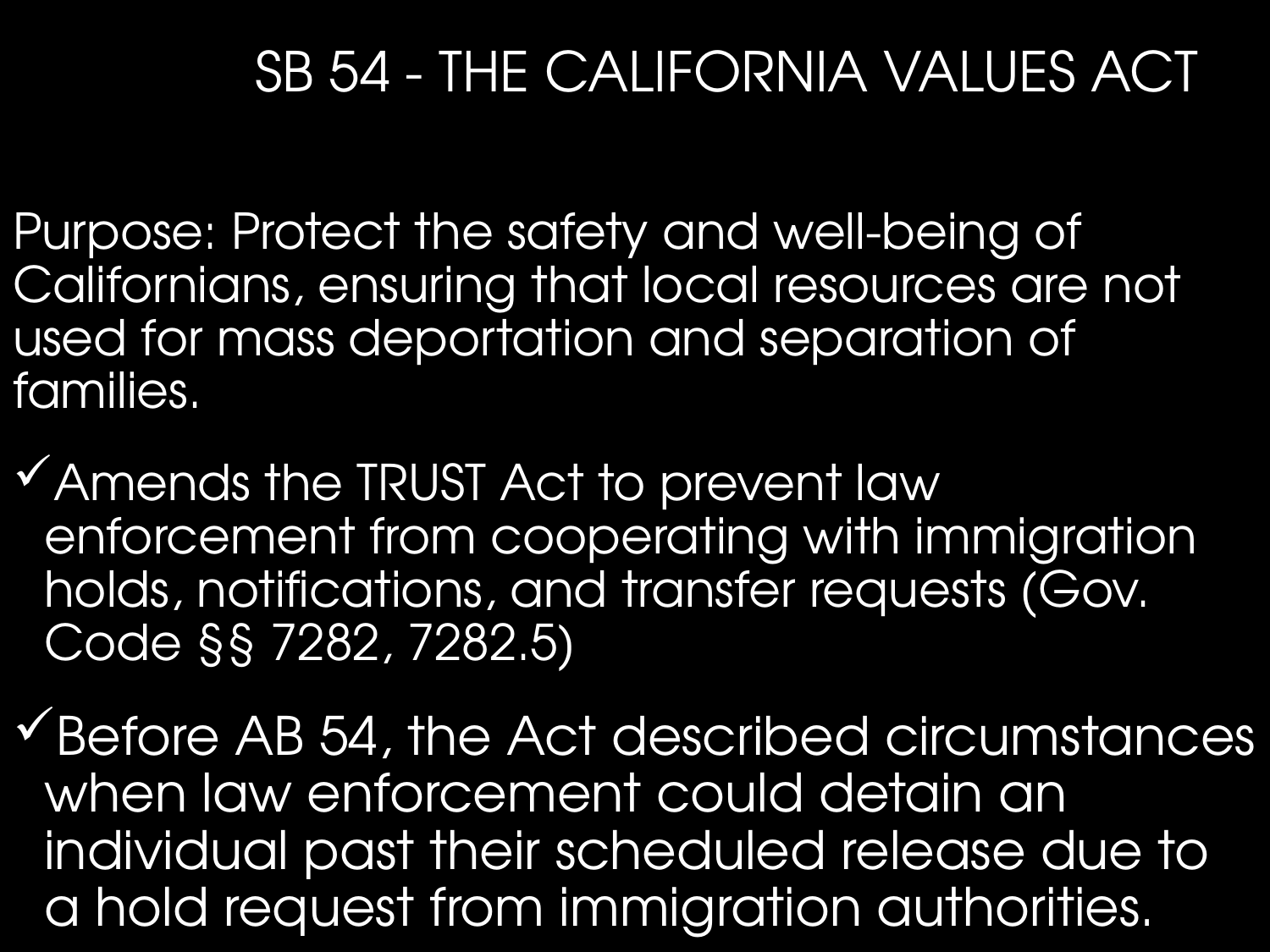

# SB 54 - The California Values Act
Purpose: Protect the safety and well-being of Californians, ensuring that local resources are not used for mass deportation and separation of families.
Amends the TRUST Act to prevent law enforcement from cooperating with immigration holds, notifications, and transfer requests (Gov. Code §§ 7282, 7282.5)
Before AB 54, the Act described circumstances when law enforcement could detain an individual past their scheduled release due to a hold request from immigration authorities.